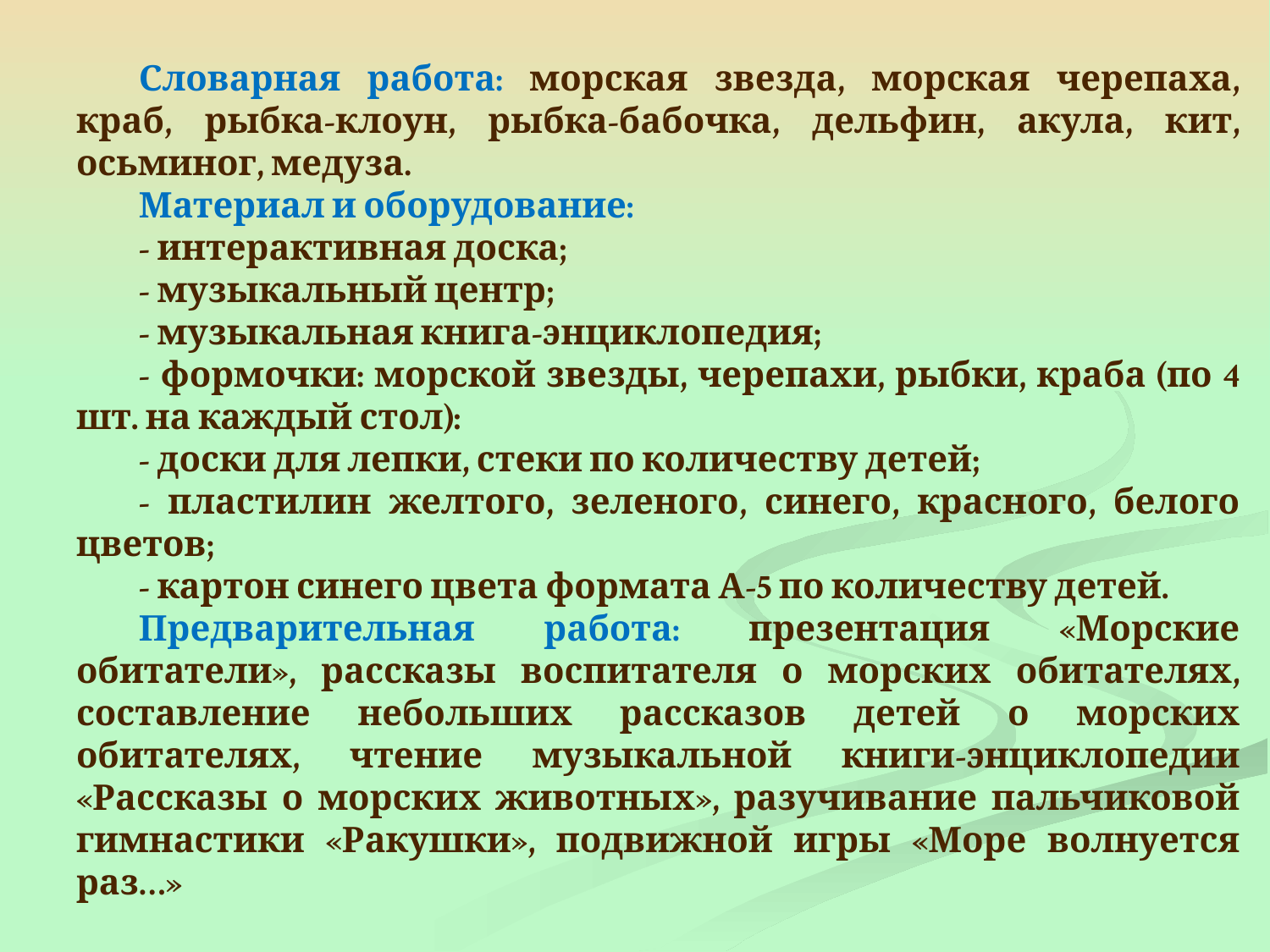

Словарная работа: морская звезда, морская черепаха, краб, рыбка-клоун, рыбка-бабочка, дельфин, акула, кит, осьминог, медуза.
Материал и оборудование:
- интерактивная доска;
- музыкальный центр;
- музыкальная книга-энциклопедия;
- формочки: морской звезды, черепахи, рыбки, краба (по 4 шт. на каждый стол):
- доски для лепки, стеки по количеству детей;
- пластилин желтого, зеленого, синего, красного, белого цветов;
- картон синего цвета формата А-5 по количеству детей.
Предварительная работа: презентация «Морские обитатели», рассказы воспитателя о морских обитателях, составление небольших рассказов детей о морских обитателях, чтение музыкальной книги-энциклопедии «Рассказы о морских животных», разучивание пальчиковой гимнастики «Ракушки», подвижной игры «Море волнуется раз…»